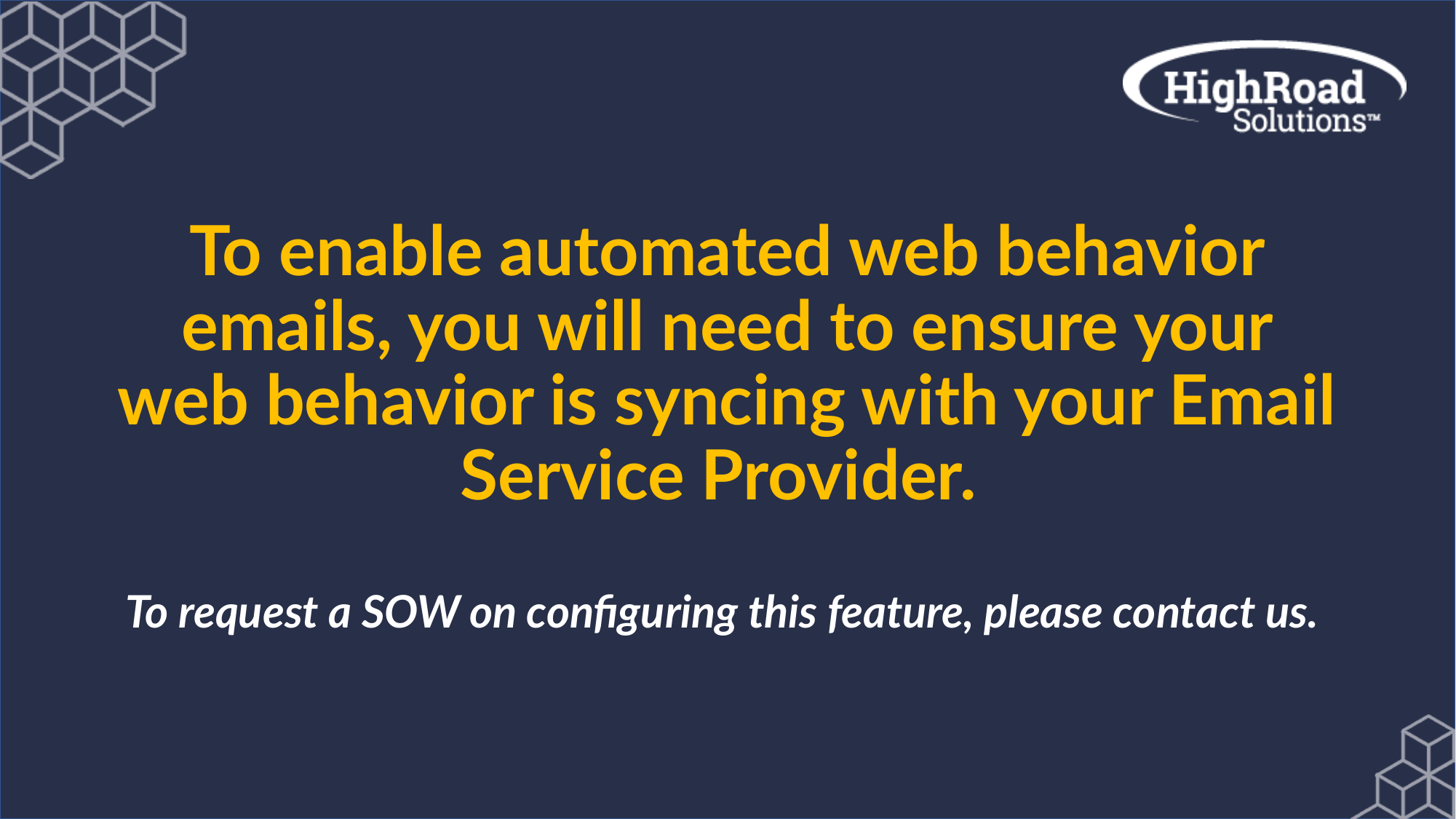

# To enable automated web behavior emails, you will need to ensure your web behavior is syncing with your Email Service Provider. To request a SOW on configuring this feature, please contact us.